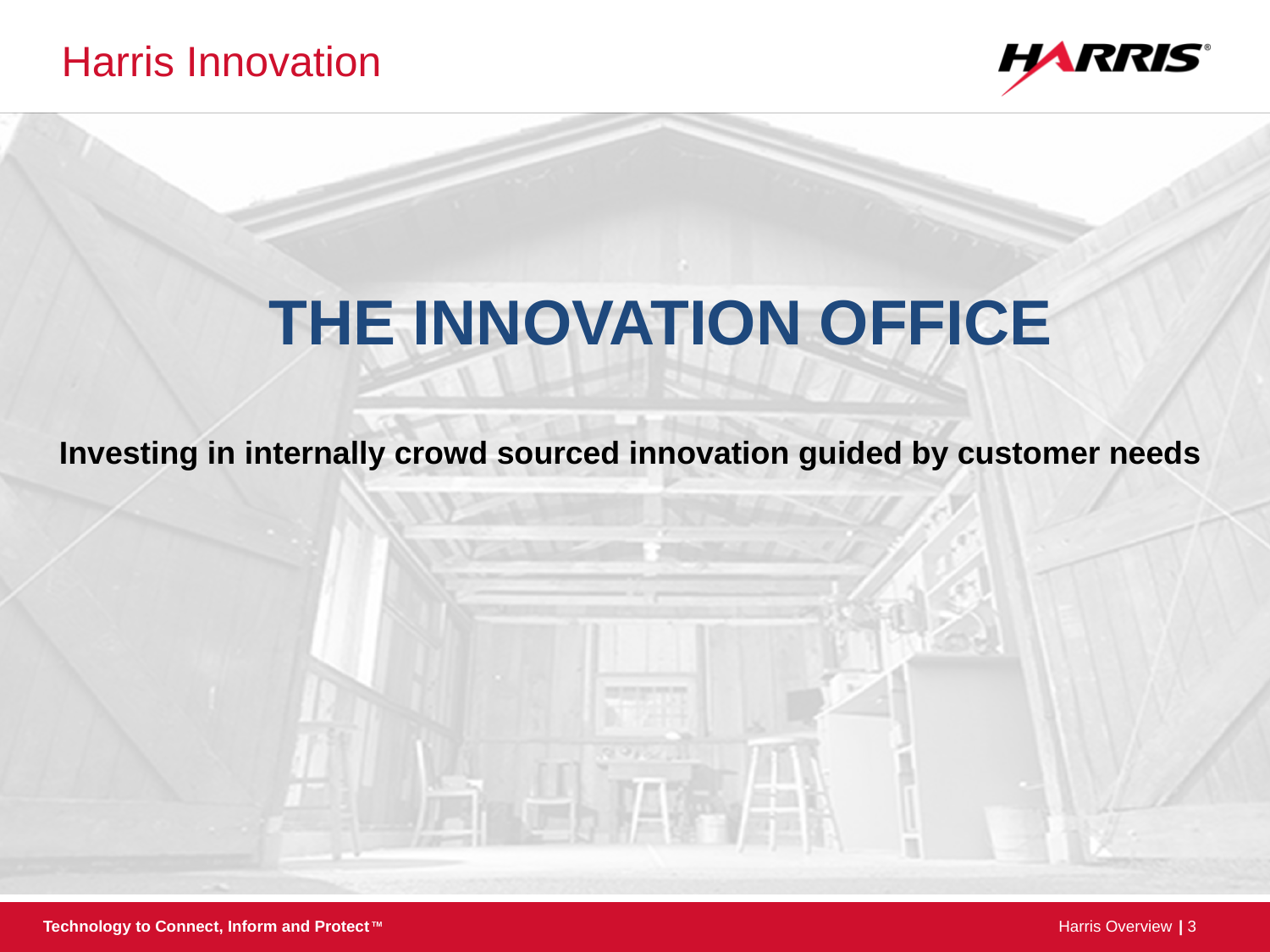

# Harris Innovation

THE INNOVATION OFFICE
Investing in internally crowd sourced innovation guided by customer needs